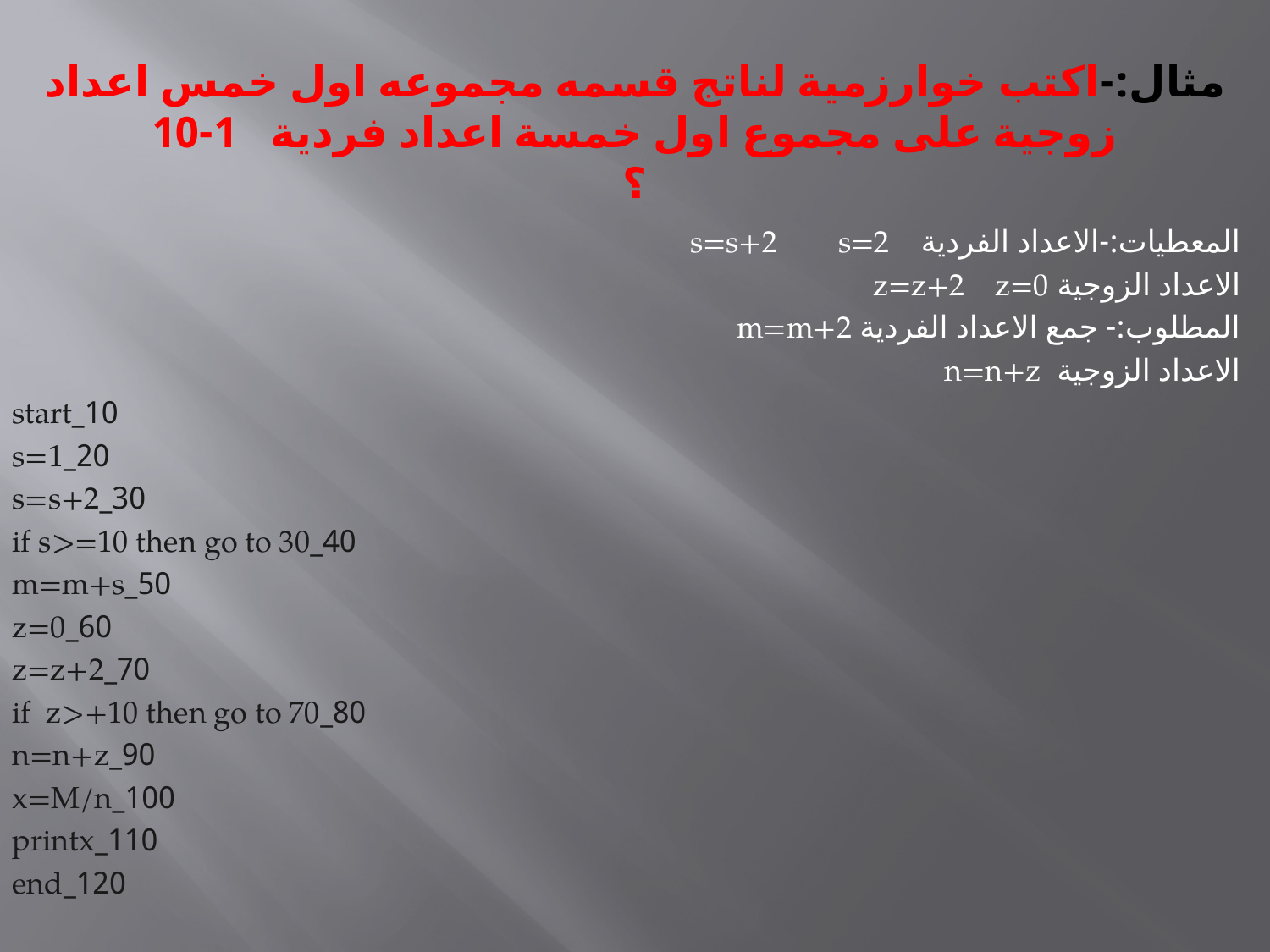

# مثال:-اكتب خوارزمية لناتج قسمه مجموعه اول خمس اعداد زوجية على مجموع اول خمسة اعداد فردية   1-10 ؟
المعطيات:-الاعداد الفردية    s=s+2        s=2
الاعداد الزوجية z=z+2    z=0
المطلوب:- جمع الاعداد الفردية m=m+2
الاعداد الزوجية  n=n+z
10_start
20_s=1
30_s=s+2
40_if s>=10 then go to 30
50_m=m+s
60_z=0
70_z=z+2
80_if  z>+10 then go to 70
90_n=n+z
100_x=M/n
110_printx
120_end